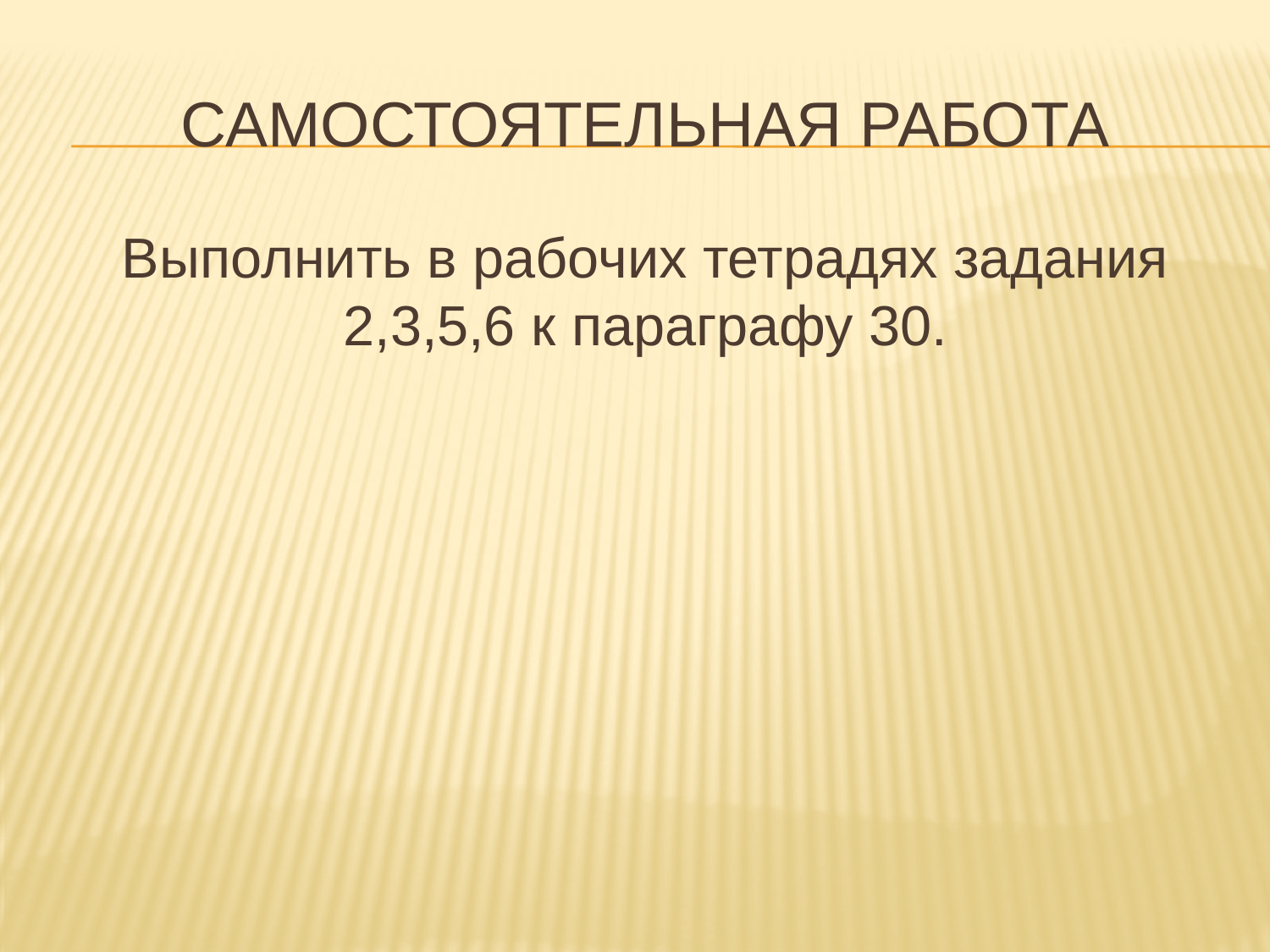

# Самостоятельная работа
Выполнить в рабочих тетрадях задания 2,3,5,6 к параграфу 30.